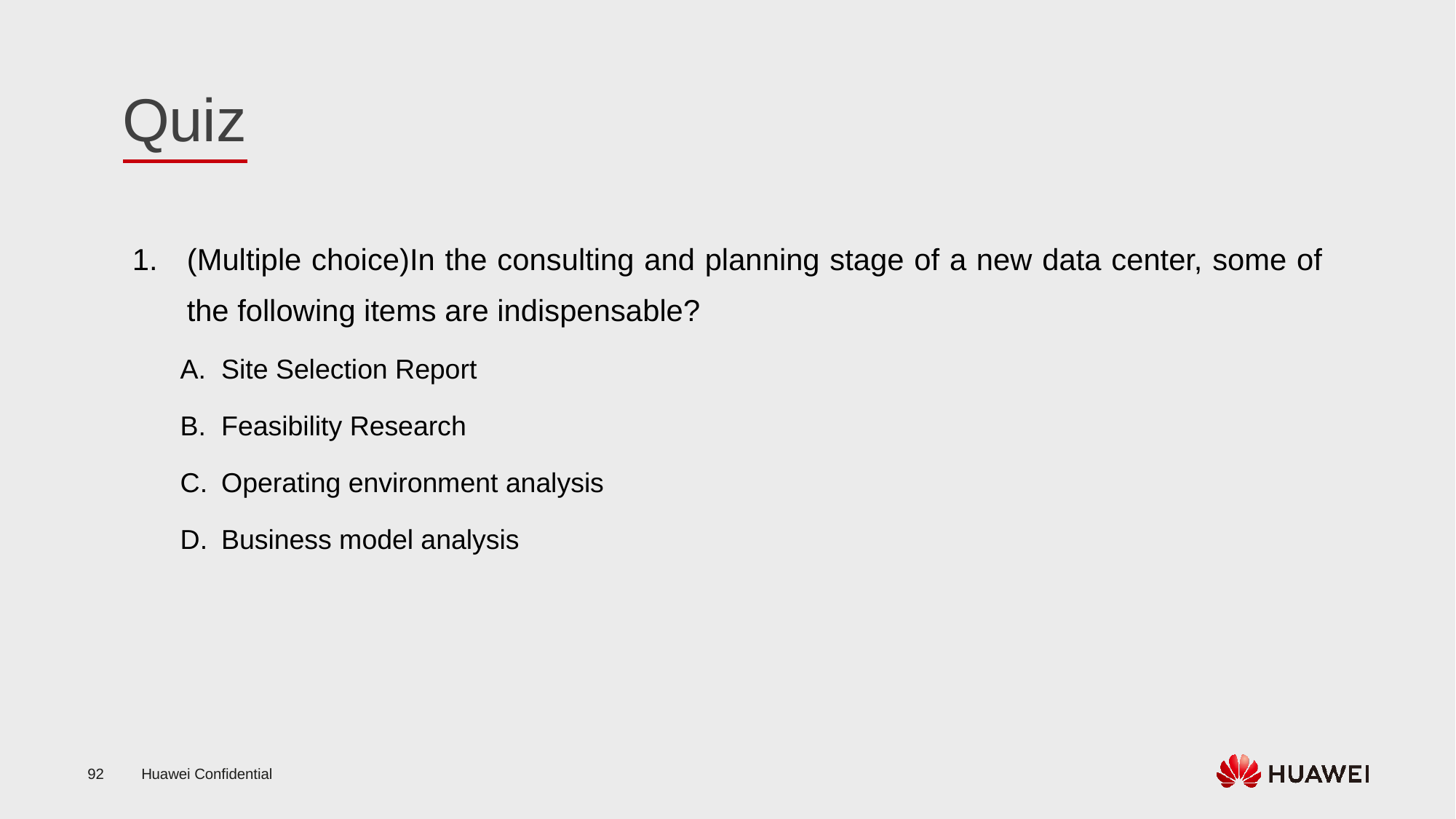

(Multiple choice)In the consulting and planning stage of a new data center, some of the following items are indispensable?
Site Selection Report
Feasibility Research
Operating environment analysis
Business model analysis